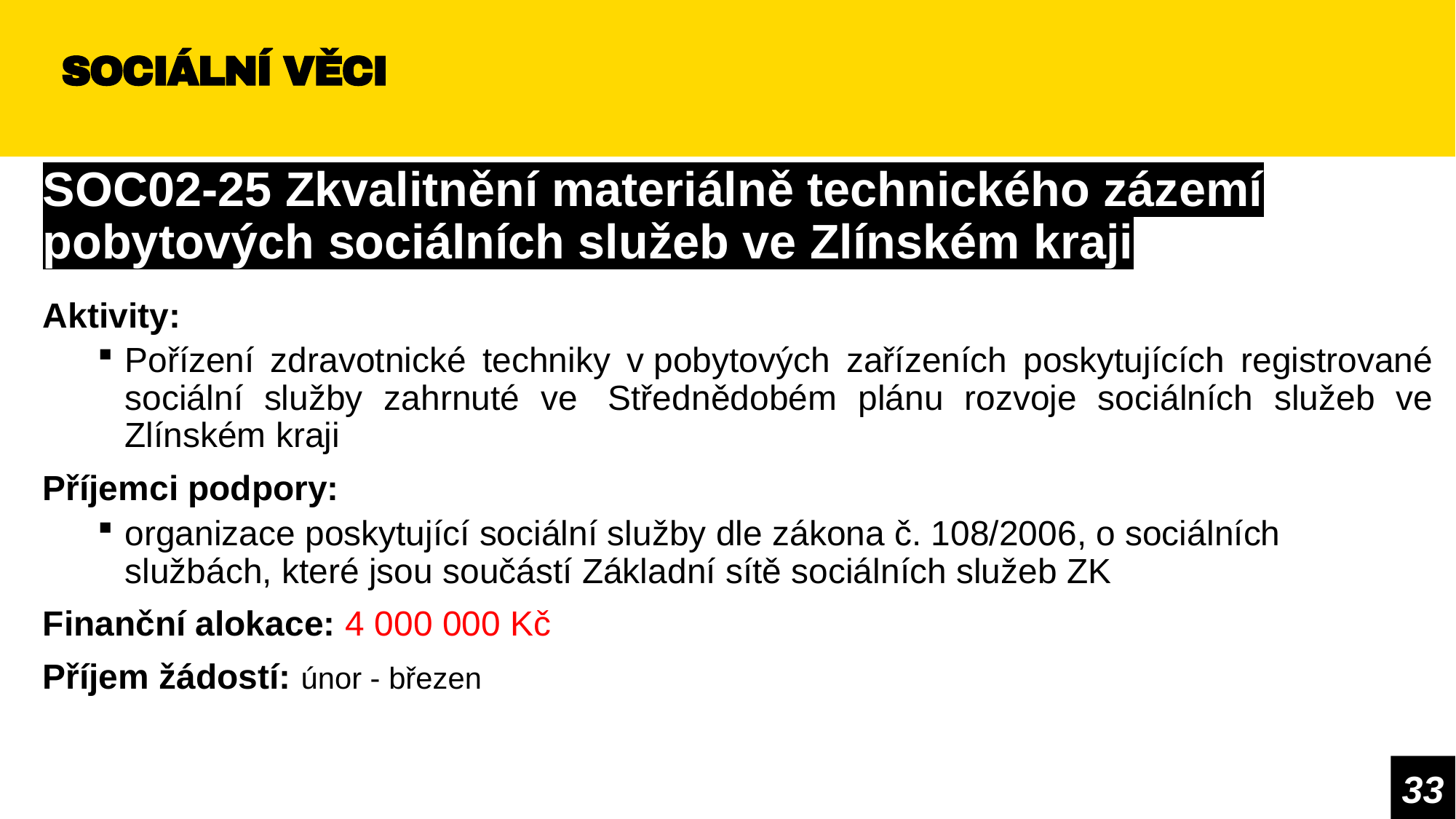

# SOCIÁLNÍ VĚCI
SOC02-25 Zkvalitnění materiálně technického zázemí pobytových sociálních služeb ve Zlínském kraji
Aktivity:
Pořízení zdravotnické techniky v pobytových zařízeních poskytujících registrované sociální služby zahrnuté ve  Střednědobém plánu rozvoje sociálních služeb ve Zlínském kraji
Příjemci podpory:
organizace poskytující sociální služby dle zákona č. 108/2006, o sociálních službách, které jsou součástí Základní sítě sociálních služeb ZK
Finanční alokace: 4 000 000 Kč
Příjem žádostí: únor - březen

33